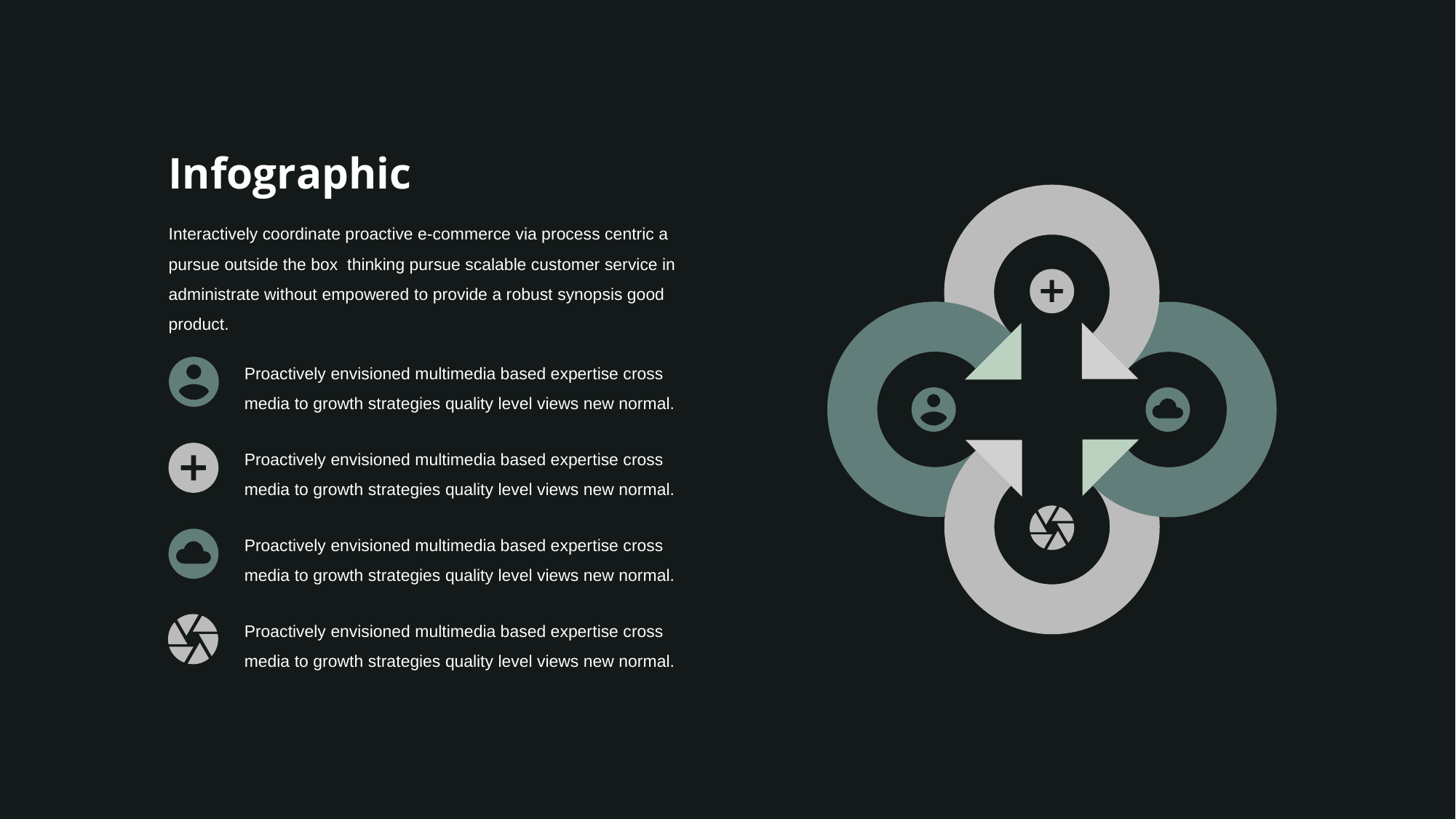

Infographic

Interactively coordinate proactive e-commerce via process centric a pursue outside the box  thinking pursue scalable customer service in administrate without empowered to provide a robust synopsis good product.
Proactively envisioned multimedia based expertise cross media to growth strategies quality level views new normal.

Proactively envisioned multimedia based expertise cross media to growth strategies quality level views new normal.

Proactively envisioned multimedia based expertise cross media to growth strategies quality level views new normal.

Proactively envisioned multimedia based expertise cross media to growth strategies quality level views new normal.